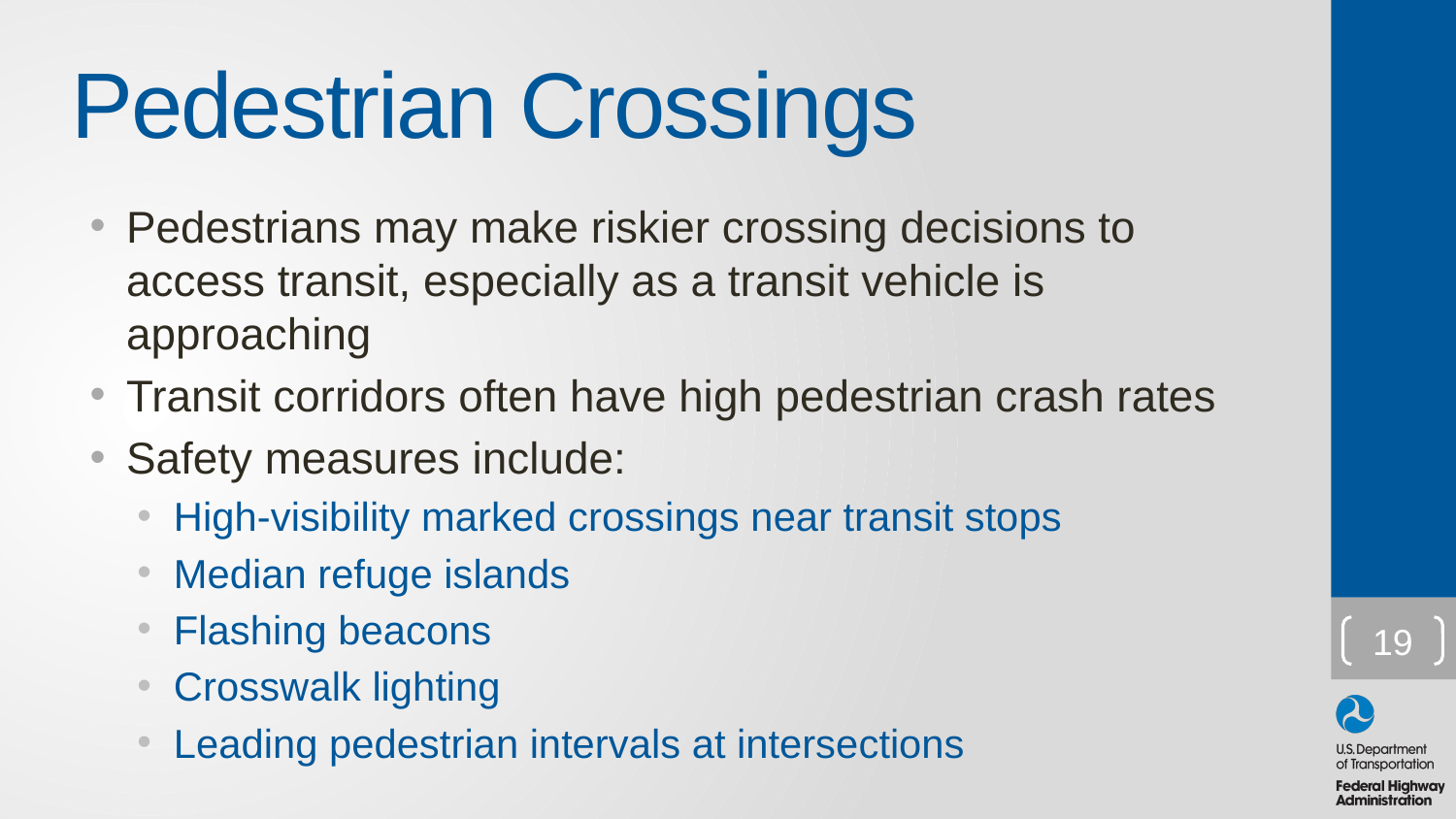

# Pedestrian Crossings
Pedestrians may make riskier crossing decisions to access transit, especially as a transit vehicle is approaching
Transit corridors often have high pedestrian crash rates
Safety measures include:
High-visibility marked crossings near transit stops
Median refuge islands
Flashing beacons
Crosswalk lighting
Leading pedestrian intervals at intersections

19